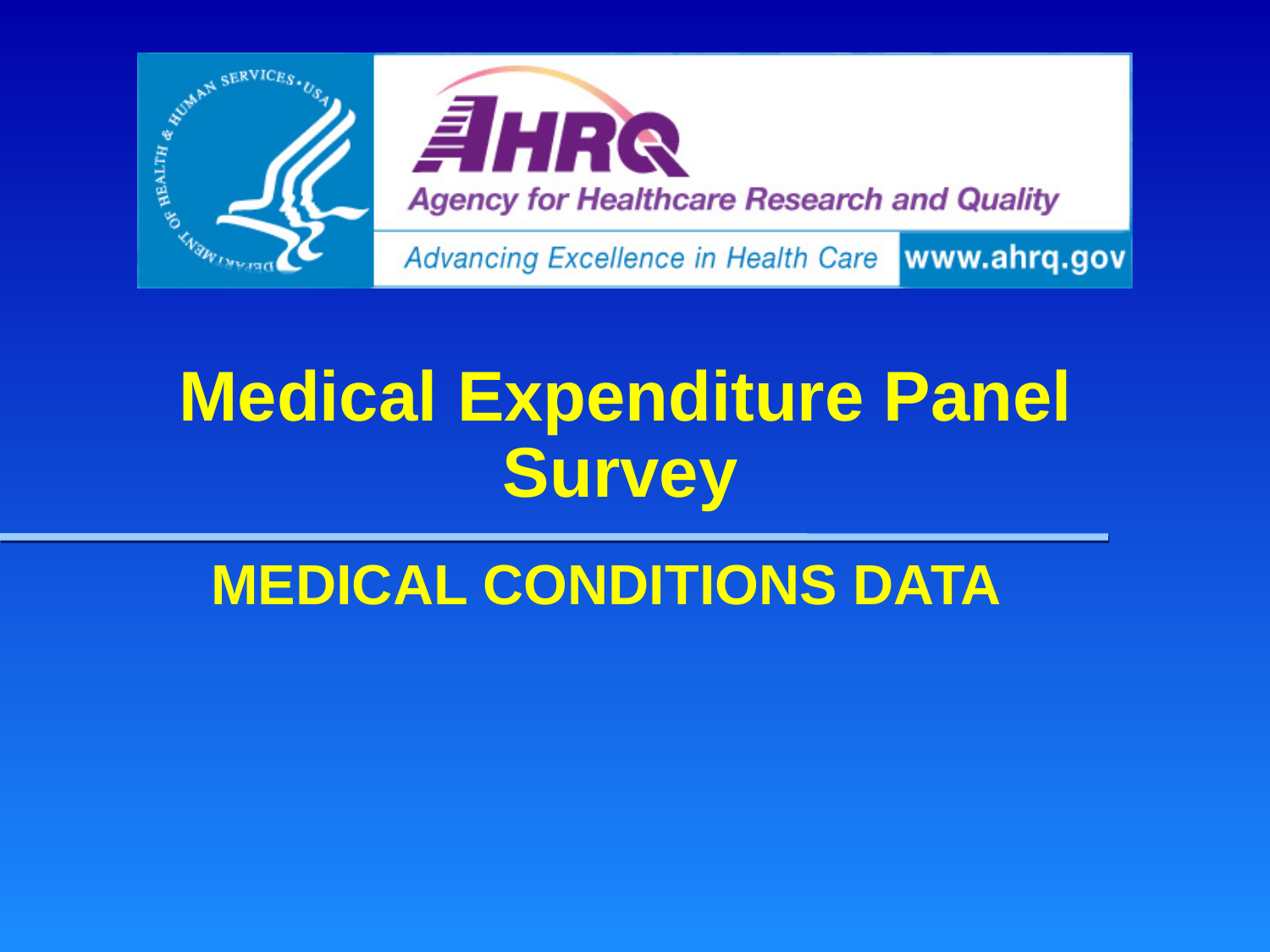

# Medical Expenditure Panel Survey
MEDICAL CONDITIONS DATA